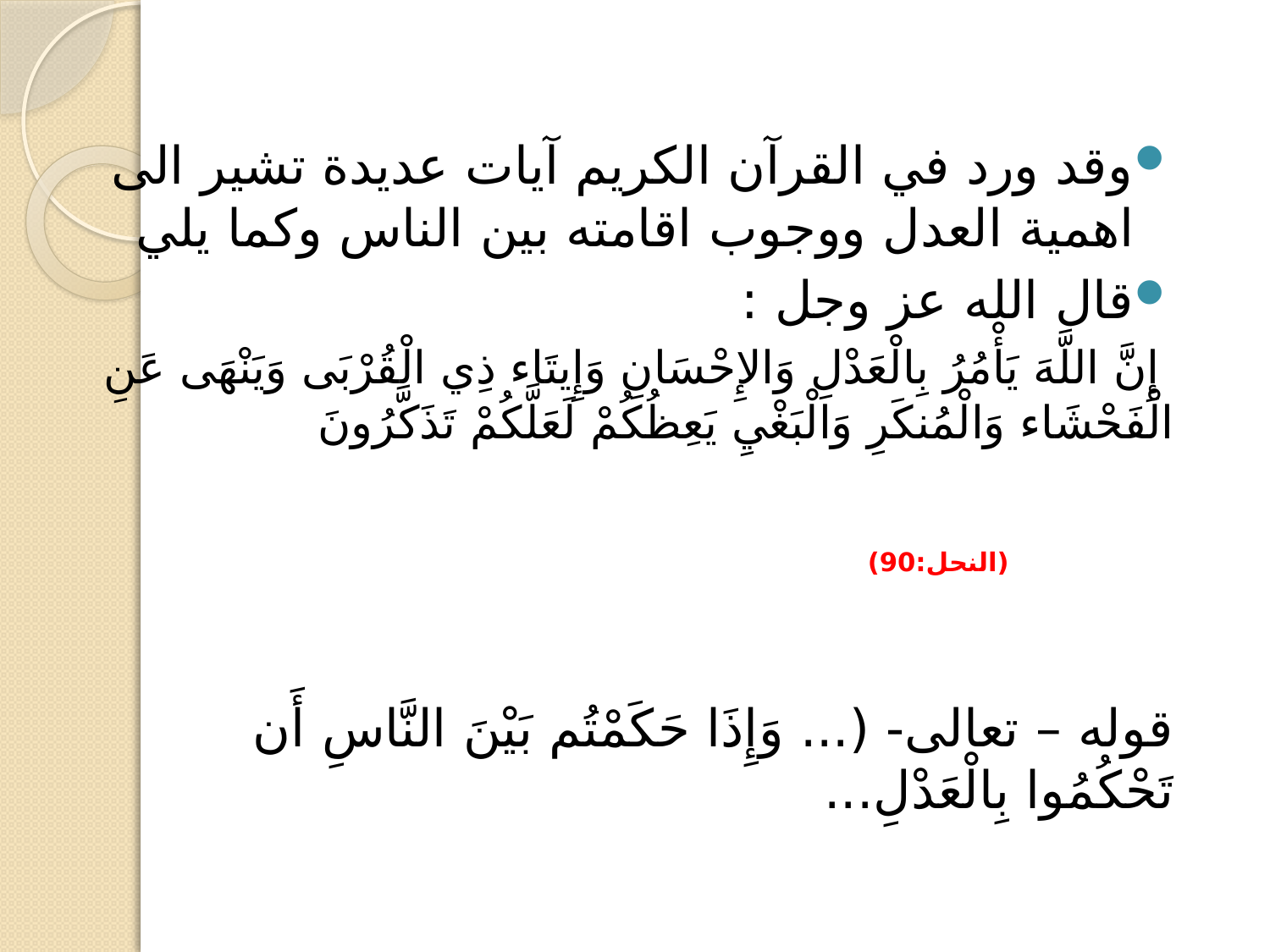

وقد ورد في القرآن الكريم آيات عديدة تشير الى اهمية العدل ووجوب اقامته بين الناس وكما يلي
قال الله عز وجل :
 إِنَّ اللَّهَ يَأْمُرُ بِالْعَدْلِ وَالإِحْسَانِ وَإِيتَاء ذِي الْقُرْبَى وَيَنْهَى عَنِ الْفَحْشَاء وَالْمُنكَرِ وَالْبَغْيِ يَعِظُكُمْ لَعَلَّكُمْ تَذَكَّرُونَ
                                                                            (النحل:90)

قوله – تعالى- (... وَإِذَا حَكَمْتُم بَيْنَ النَّاسِ أَن تَحْكُمُوا بِالْعَدْلِ...